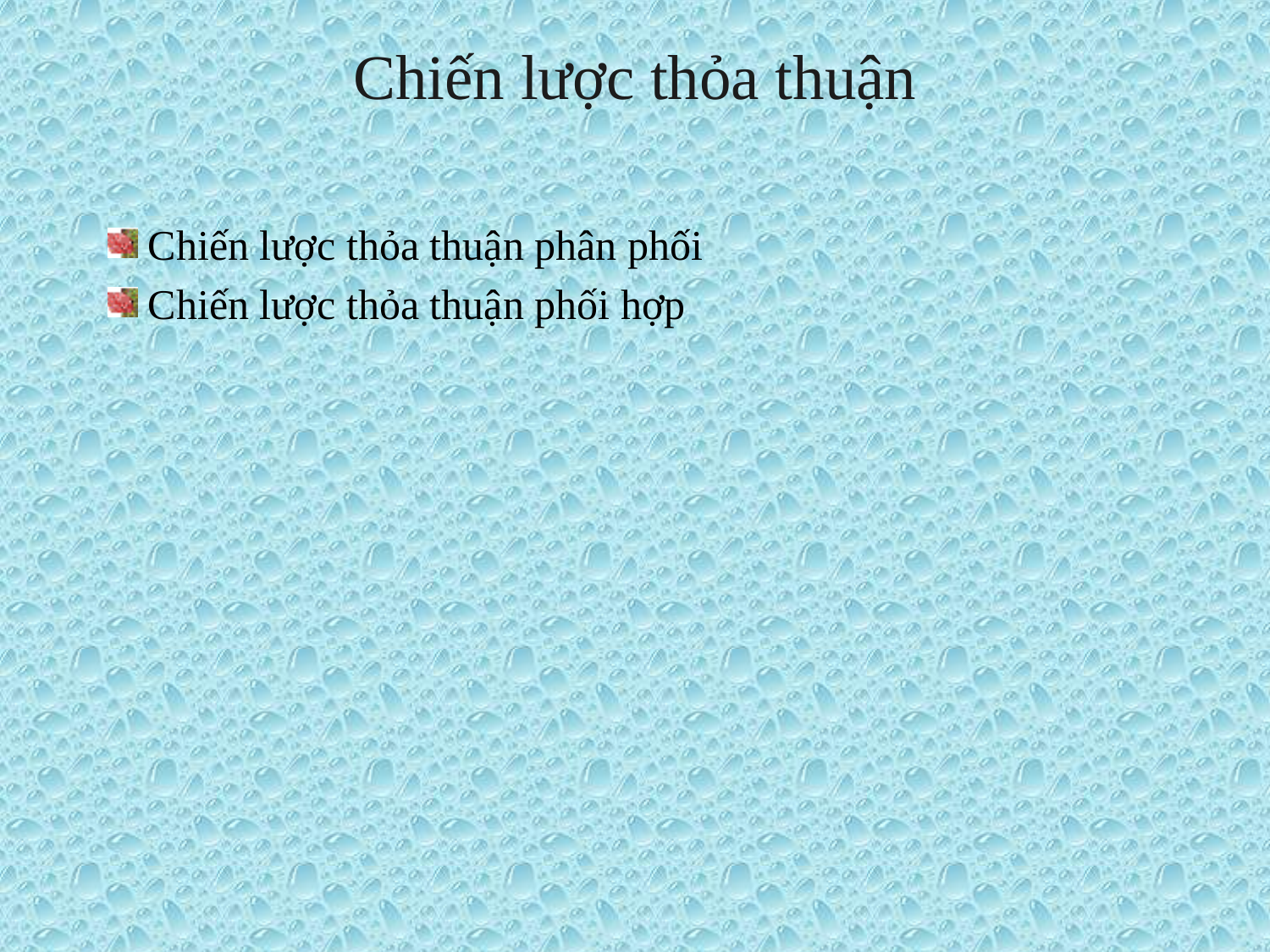

# Chiến lược thỏa thuận
 Chiến lược thỏa thuận phân phối
 Chiến lược thỏa thuận phối hợp